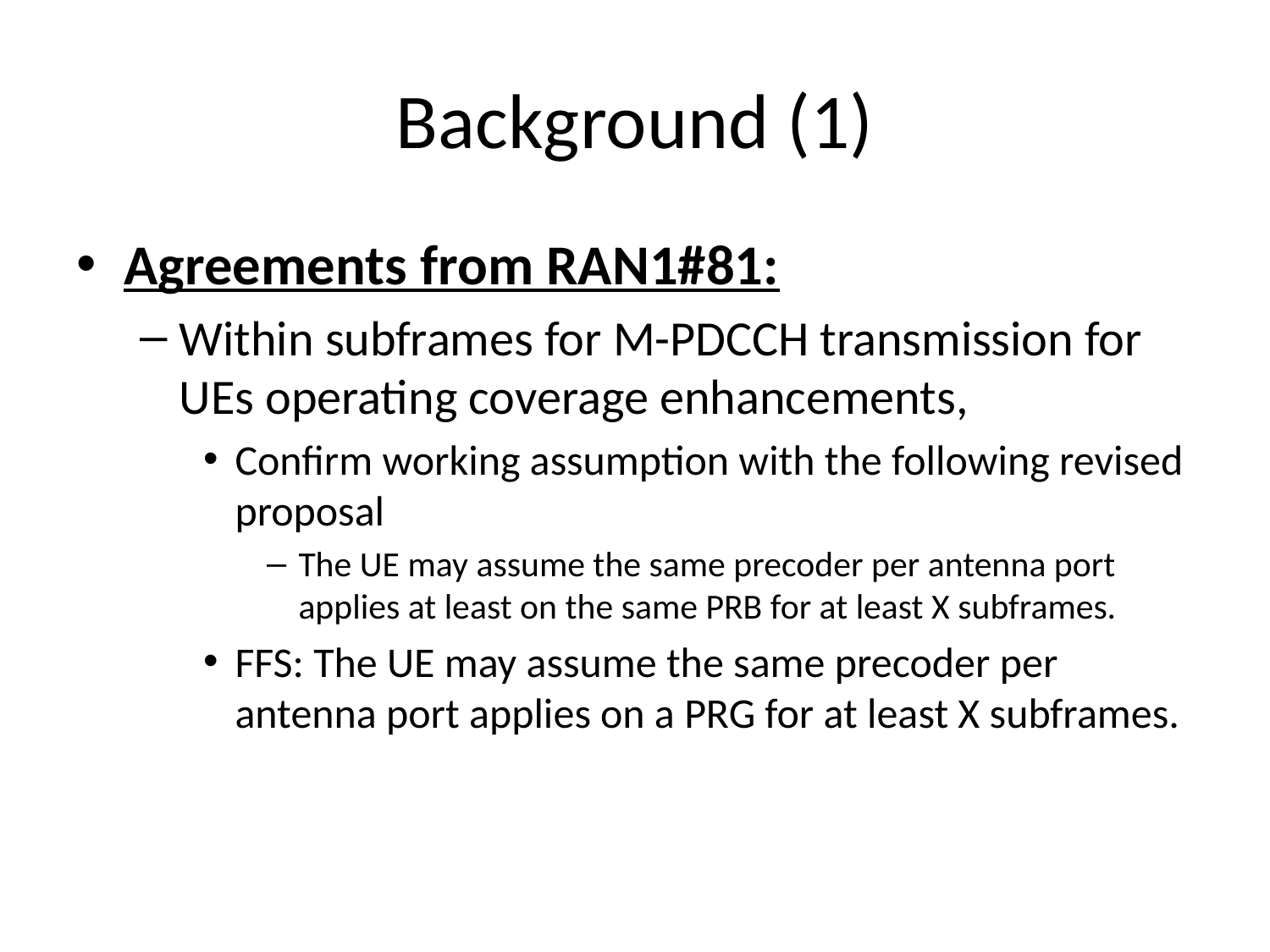

# Background (1)
Agreements from RAN1#81:
Within subframes for M-PDCCH transmission for UEs operating coverage enhancements,
Confirm working assumption with the following revised proposal
The UE may assume the same precoder per antenna port applies at least on the same PRB for at least X subframes.
FFS: The UE may assume the same precoder per antenna port applies on a PRG for at least X subframes.